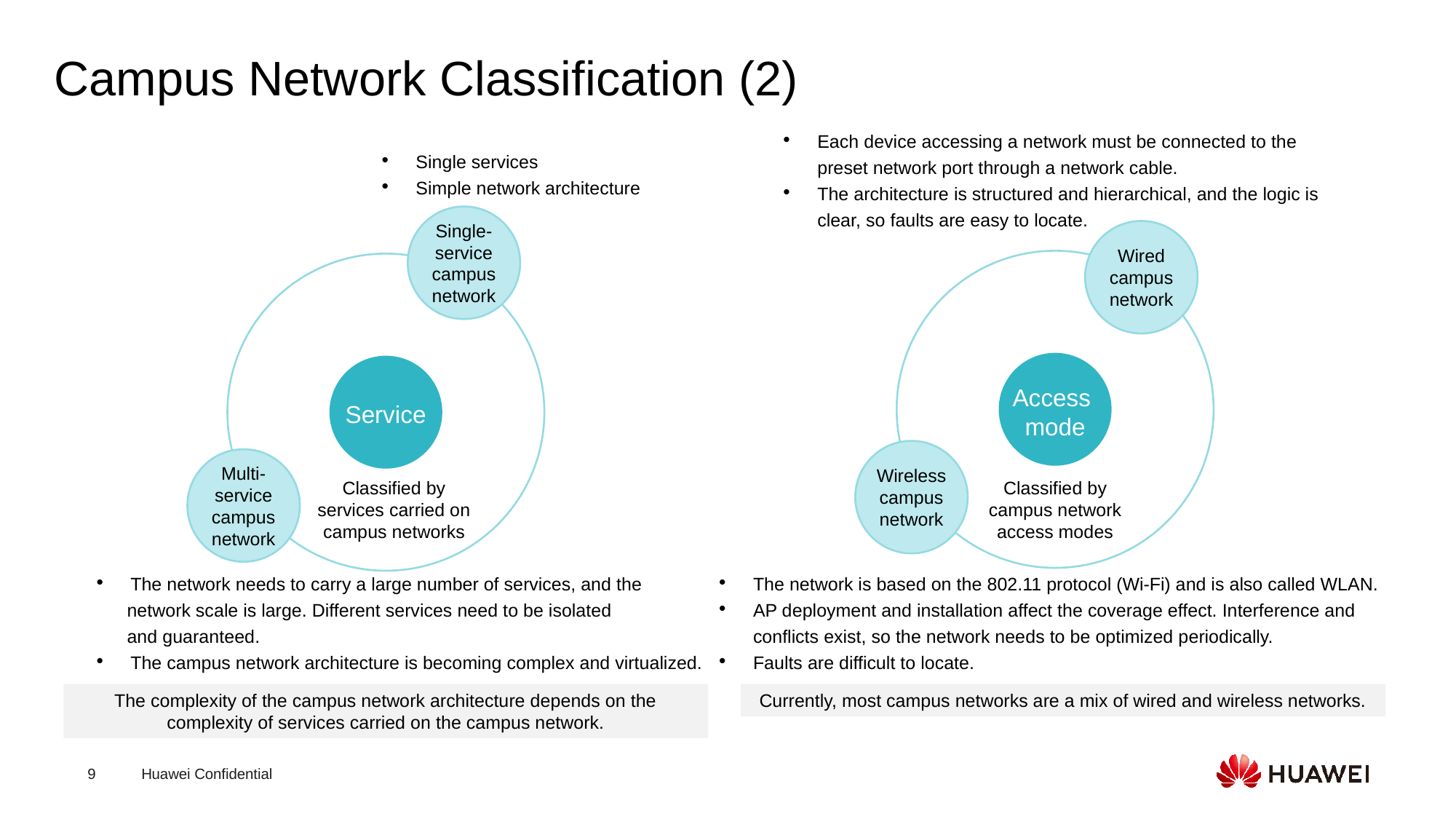

# Campus Network Classification (2)
Each device accessing a network must be connected to the preset network port through a network cable.
The architecture is structured and hierarchical, and the logic is clear, so faults are easy to locate.
Single services
Simple network architecture
Single-service campus network
Wired campus network

Access
mode
Service
Wireless
campus network
Multi-service campus network
Classified by services carried on campus networks
Classified by campus network access modes
The network needs to carry a large number of services, and the
      network scale is large. Different services need to be isolated
      and guaranteed.
The campus network architecture is becoming complex and virtualized.
The network is based on the 802.11 protocol (Wi-Fi) and is also called WLAN.
AP deployment and installation affect the coverage effect. Interference and conflicts exist, so the network needs to be optimized periodically.
Faults are difficult to locate.
The complexity of the campus network architecture depends on the complexity of services carried on the campus network.
Currently, most campus networks are a mix of wired and wireless networks.